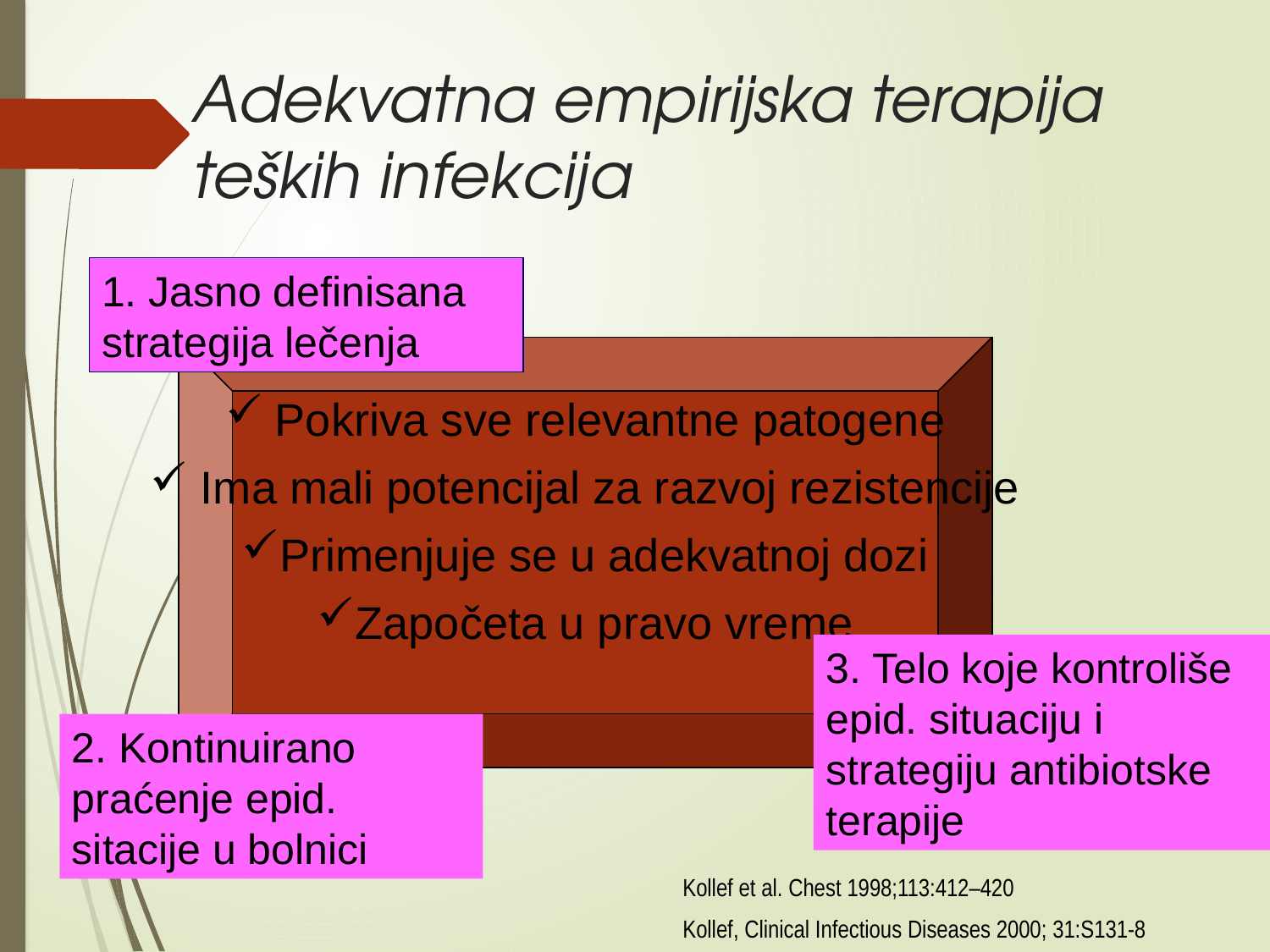

# Adekvatna empirijska terapija teških infekcija
1. Jasno definisana strategija lečenja
 Pokriva sve relevantne patogene
 Ima mali potencijal za razvoj rezistencije
Primenjuje se u adekvatnoj dozi
Započeta u pravo vreme

3. Telo koje kontroliše epid. situaciju i strategiju antibiotske terapije
2. Kontinuirano praćenje epid. sitacije u bolnici
Kollef et al. Chest 1998;113:412–420
Kollef, Clinical Infectious Diseases 2000; 31:S131-8